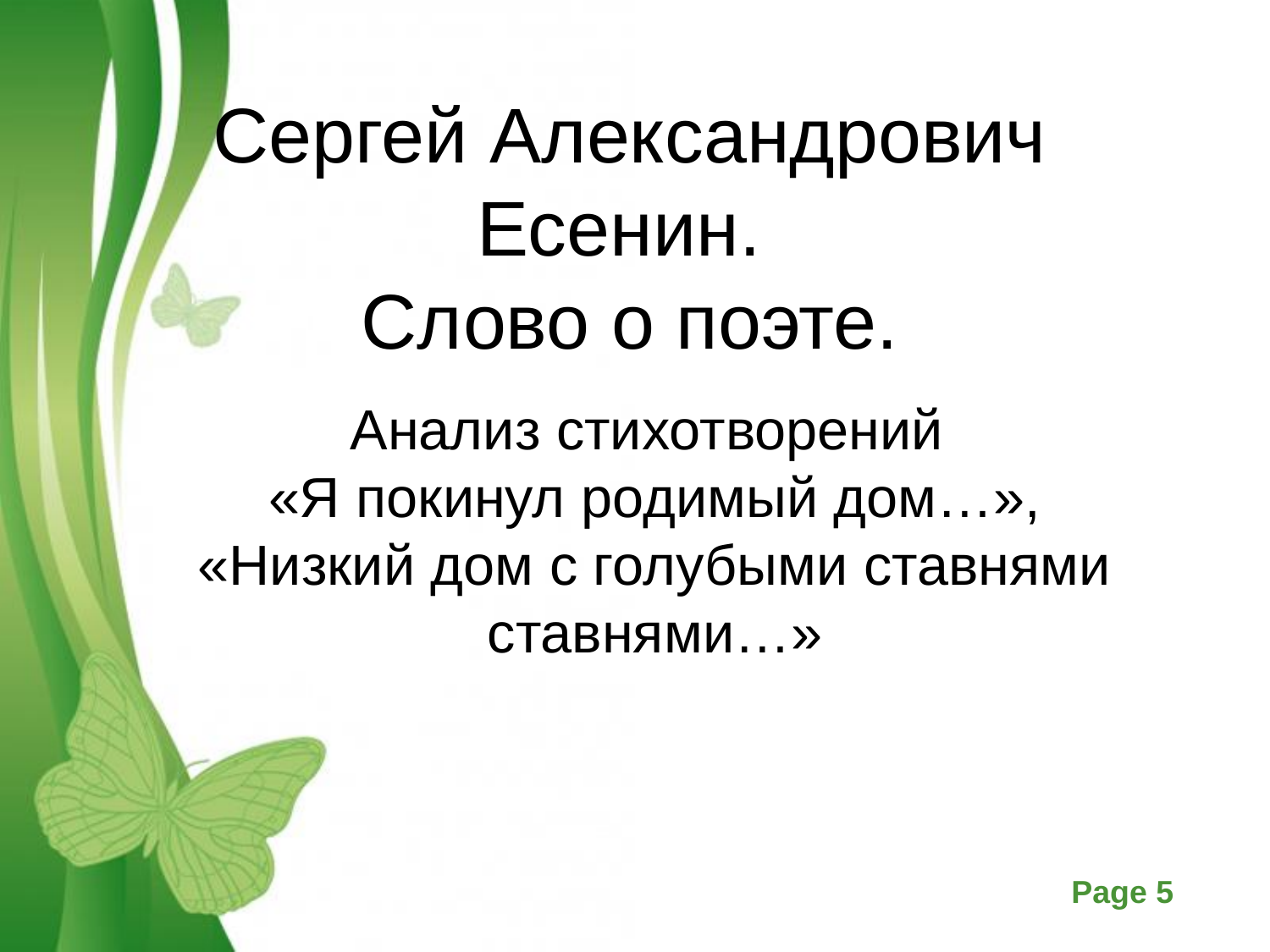

# Сергей Александрович Есенин. Слово о поэте.
Анализ стихотворений
«Я покинул родимый дом…»,
«Низкий дом с голубыми ставнями ставнями…»